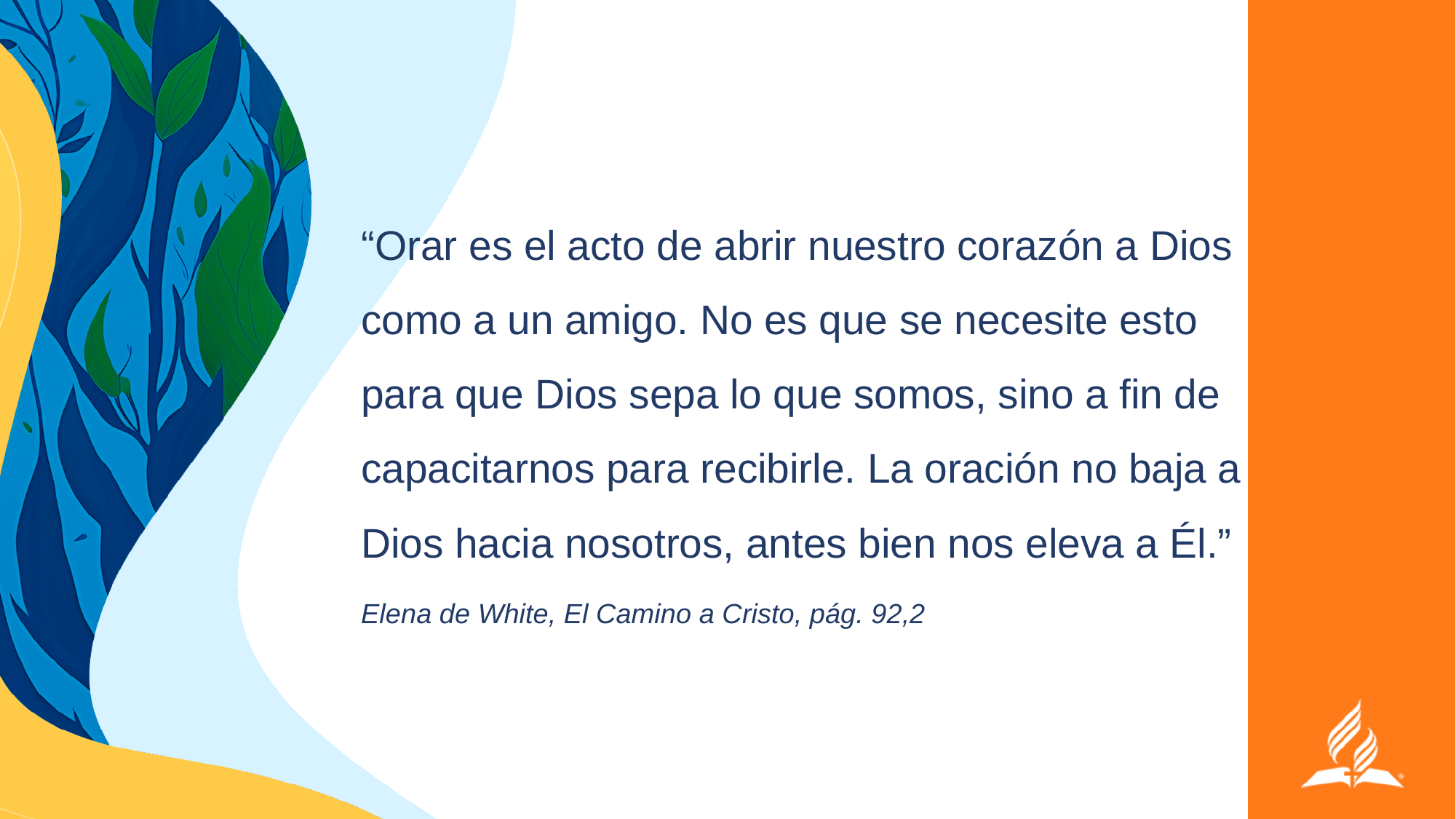

“Orar es el acto de abrir nuestro corazón a Dios como a un amigo. No es que se necesite esto para que Dios sepa lo que somos, sino a fin de capacitarnos para recibirle. La oración no baja a Dios hacia nosotros, antes bien nos eleva a Él.”
Elena de White, El Camino a Cristo, pág. 92,2